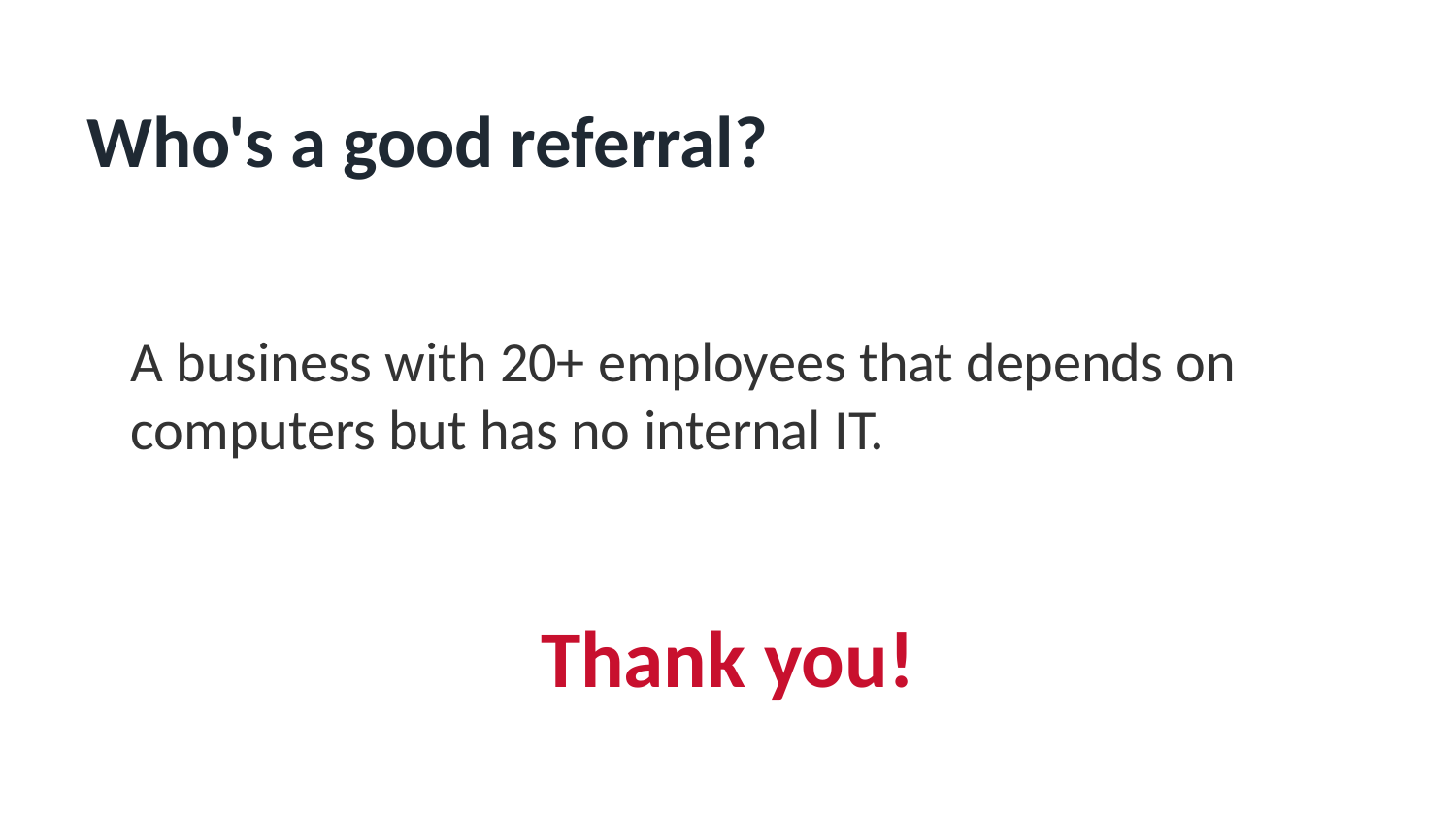

Who's a good referral?
A business with 20+ employees that depends on computers but has no internal IT.
Thank you!